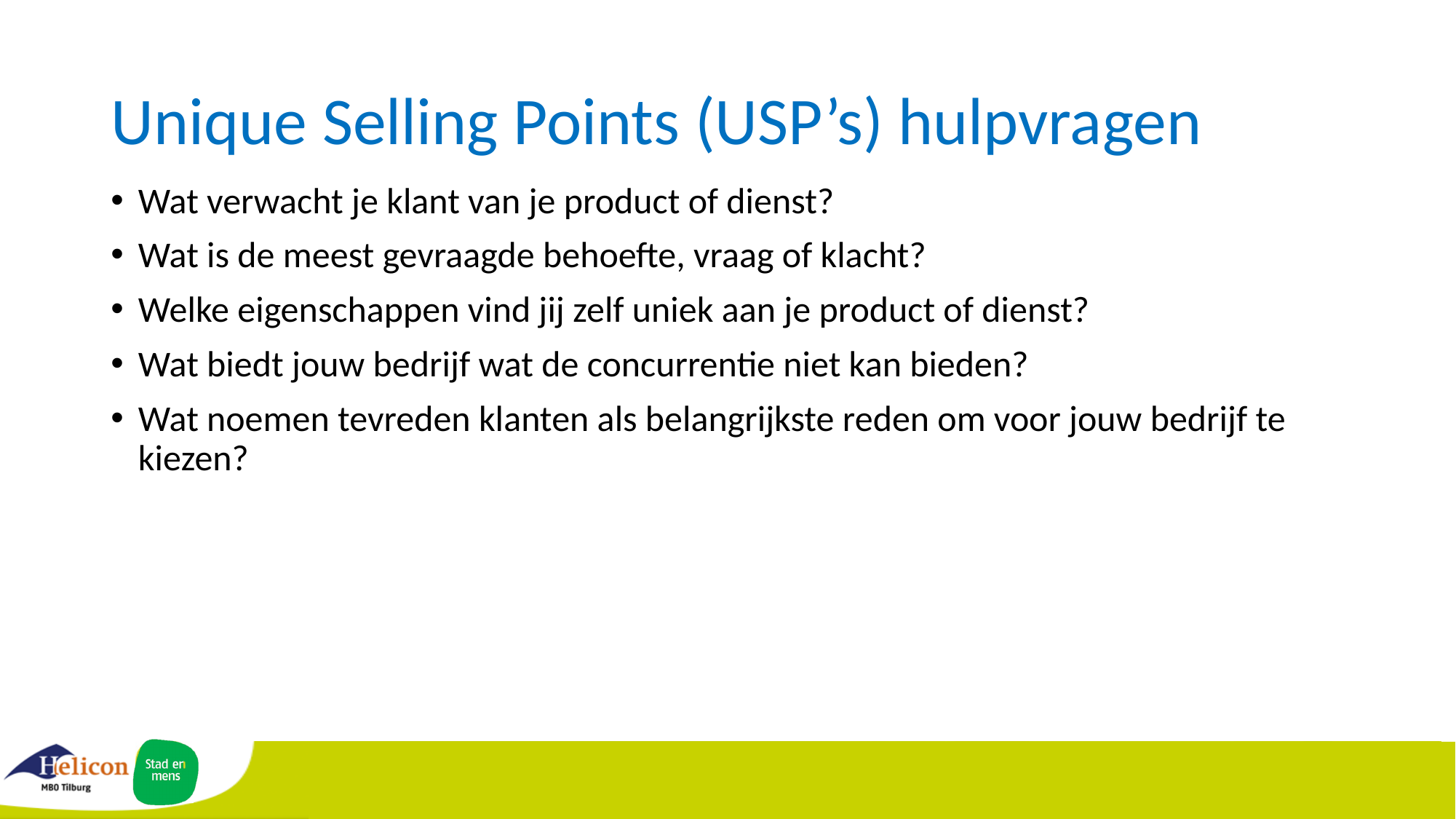

# Unique Selling Points (USP’s) hulpvragen
Wat verwacht je klant van je product of dienst?
Wat is de meest gevraagde behoefte, vraag of klacht?
Welke eigenschappen vind jij zelf uniek aan je product of dienst?
Wat biedt jouw bedrijf wat de concurrentie niet kan bieden?
Wat noemen tevreden klanten als belangrijkste reden om voor jouw bedrijf te kiezen?